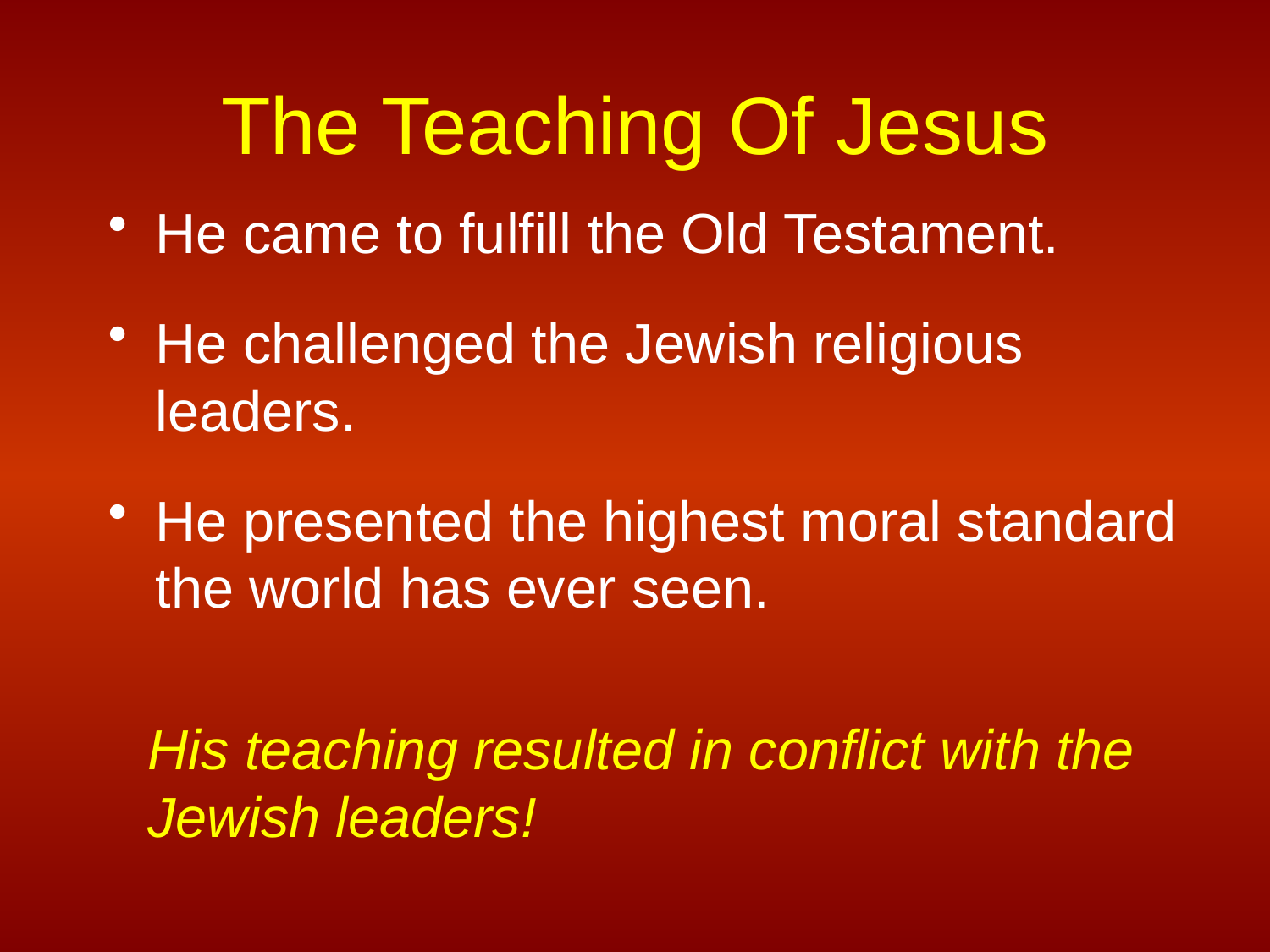

# The Teaching Of Jesus
He came to fulfill the Old Testament.
He challenged the Jewish religious leaders.
He presented the highest moral standard the world has ever seen.
His teaching resulted in conflict with the Jewish leaders!